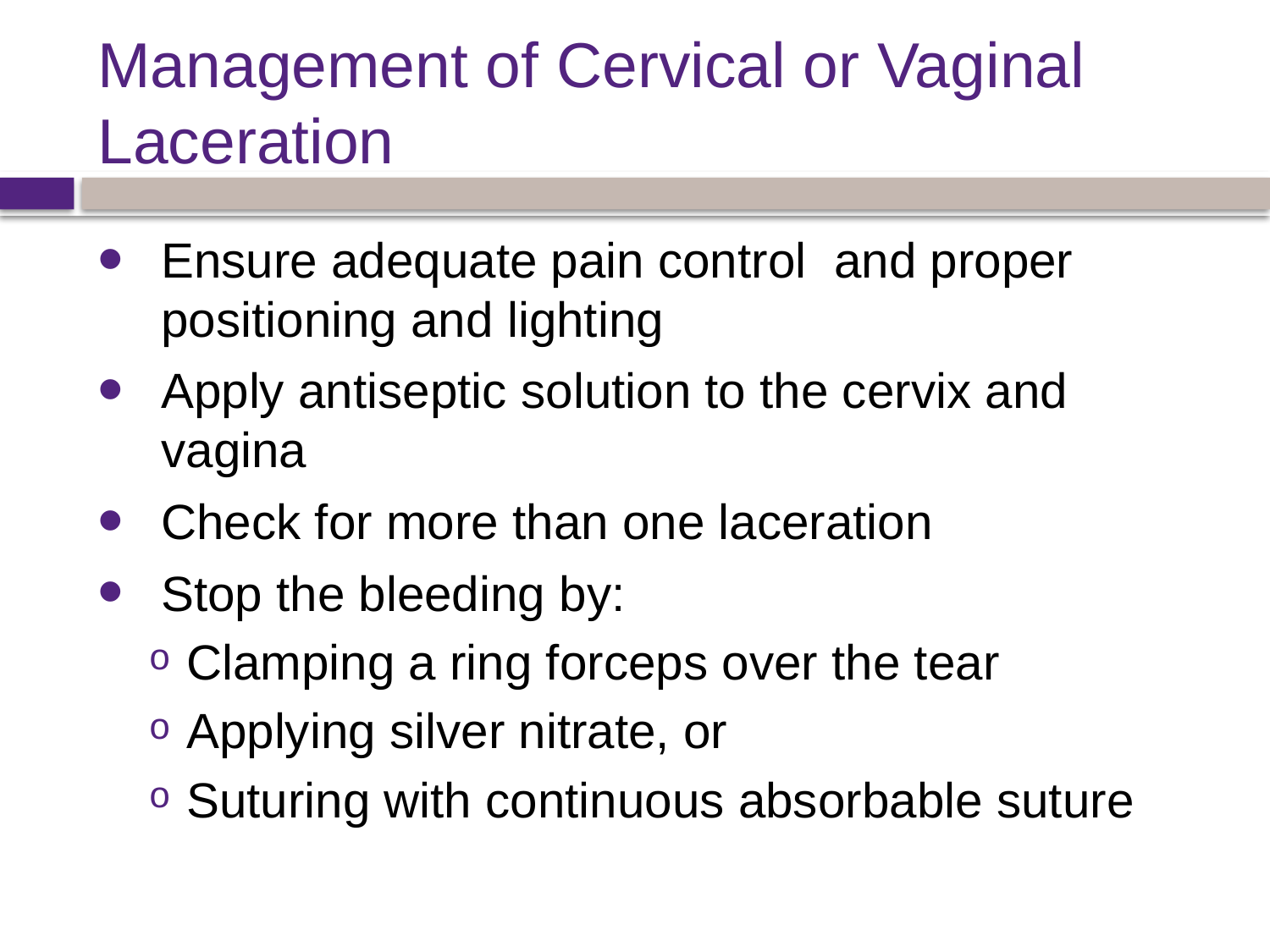

# Management of Cervical or Vaginal Laceration
Ensure adequate pain control  and proper positioning and lighting
Apply antiseptic solution to the cervix and vagina
Check for more than one laceration
Stop the bleeding by:
Clamping a ring forceps over the tear
Applying silver nitrate, or
Suturing with continuous absorbable suture